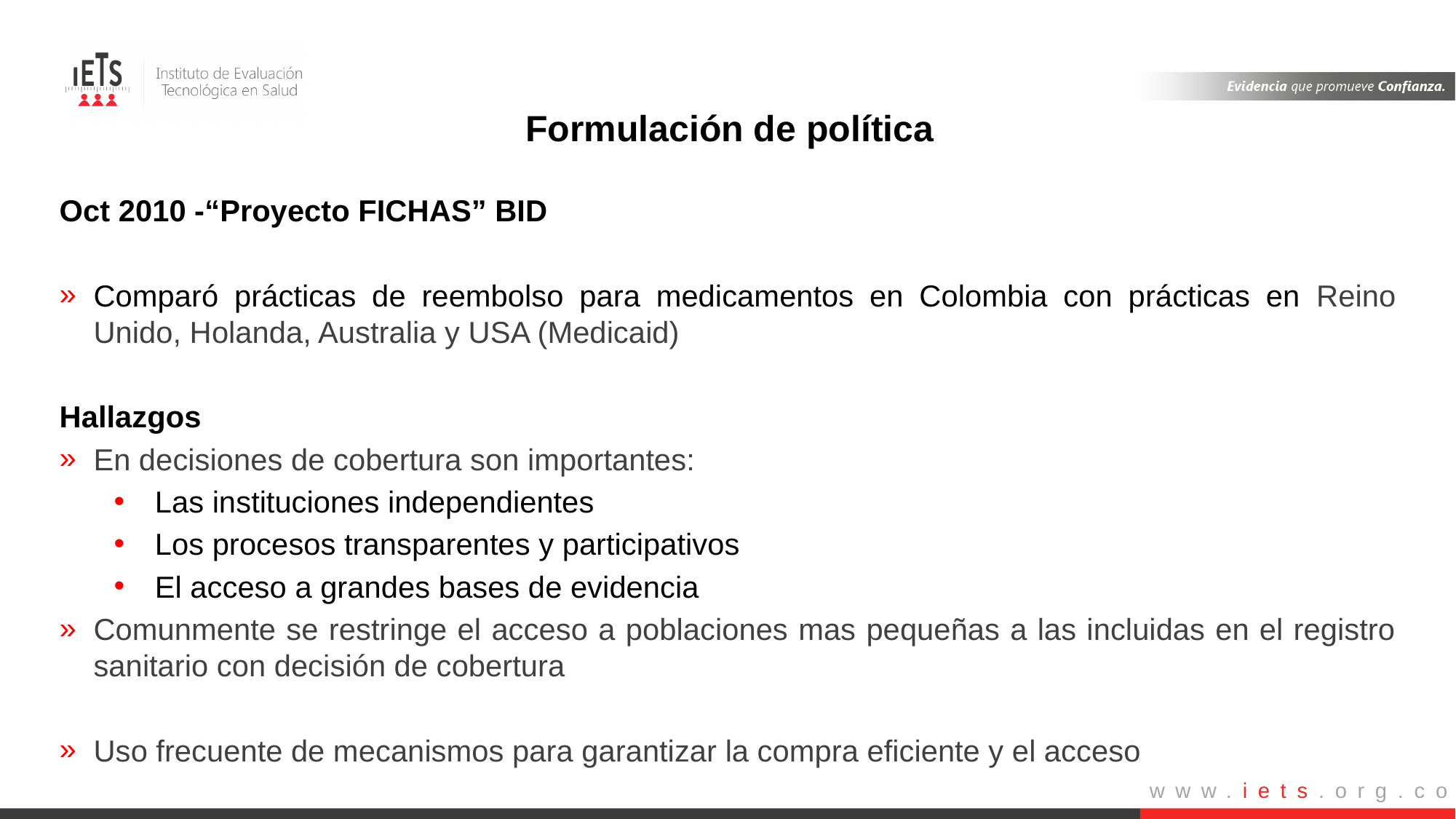

Formulación de política

Oct 2010 -“Proyecto FICHAS” BID

Comparó prácticas de reembolso para medicamentos en Colombia con prácticas en Reino Unido, Holanda, Australia y USA (Medicaid)

Hallazgos
En decisiones de cobertura son importantes:
Las instituciones independientes
Los procesos transparentes y participativos
El acceso a grandes bases de evidencia
Comunmente se restringe el acceso a poblaciones mas pequeñas a las incluidas en el registro sanitario con decisión de cobertura

Uso frecuente de mecanismos para garantizar la compra eficiente y el acceso